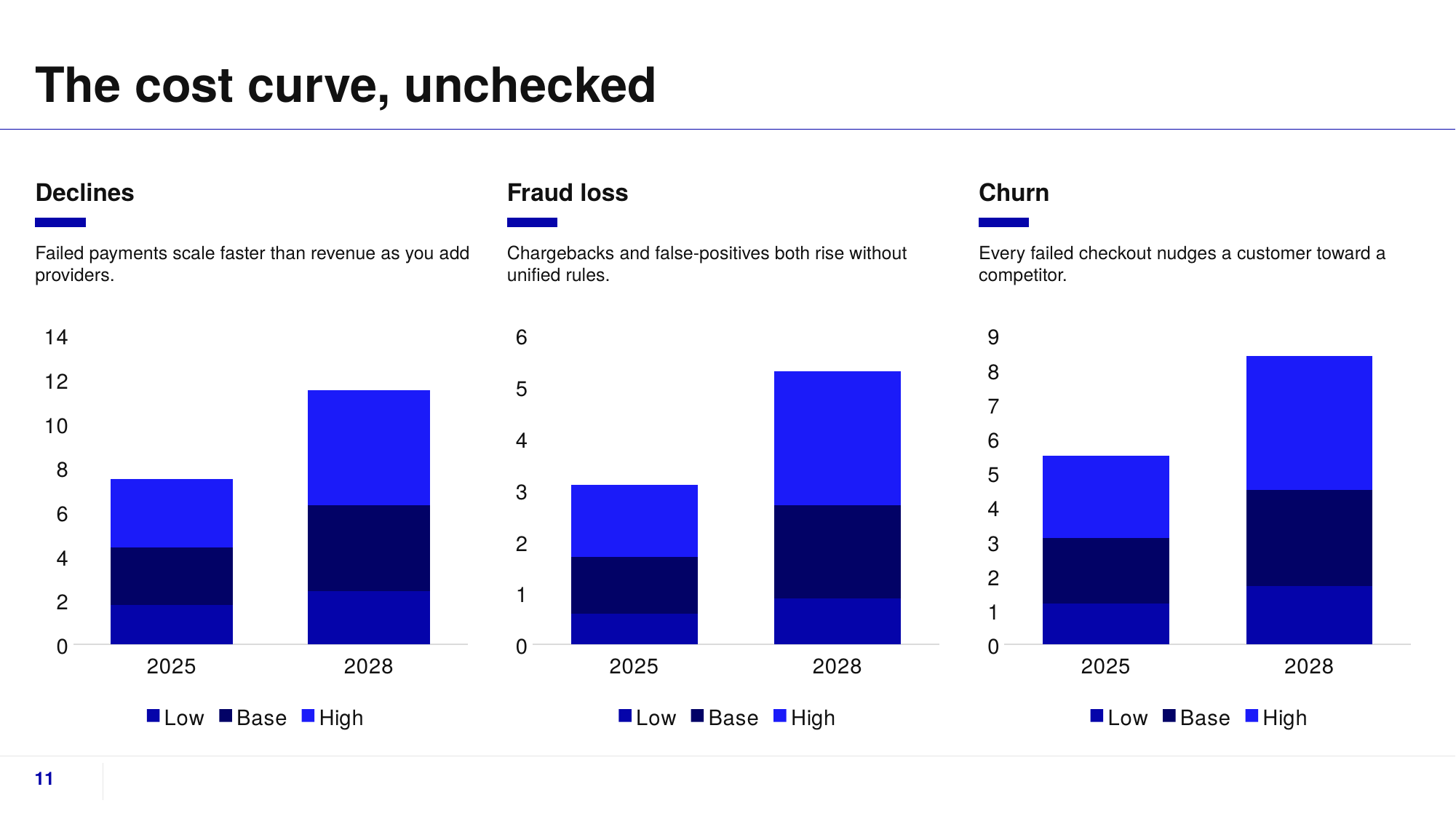

# The cost curve, unchecked
Declines
Fraud loss
Churn
Failed payments scale faster than revenue as you add providers.
Chargebacks and false-positives both rise without unified rules.
Every failed checkout nudges a customer toward a competitor.

### Chart

| Category | Low | Base | High |
|---|---|---|---|
| 2025 | 1.8 | 2.6 | 3.1 |
| 2028 | 2.4 | 3.9 | 5.2 |

### Chart

| Category | Low | Base | High |
|---|---|---|---|
| 2025 | 0.6 | 1.1 | 1.4 |
| 2028 | 0.9 | 1.8 | 2.6 |

### Chart

| Category | Low | Base | High |
|---|---|---|---|
| 2025 | 1.2 | 1.9 | 2.4 |
| 2028 | 1.7 | 2.8 | 3.9 |
11